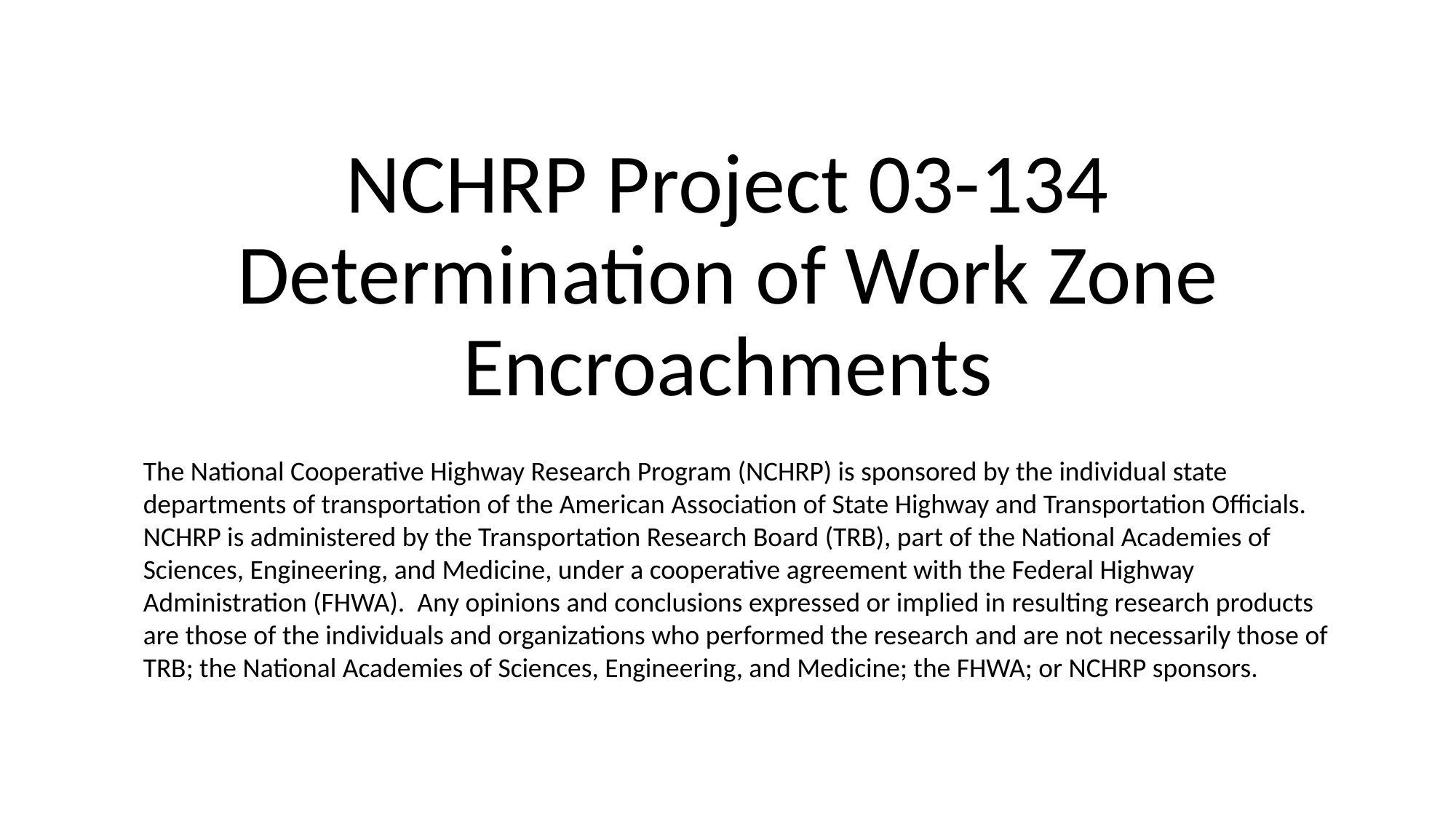

# NCHRP Project 03-134 Determination of Work Zone Encroachments
The National Cooperative Highway Research Program (NCHRP) is sponsored by the individual state departments of transportation of the American Association of State Highway and Transportation Officials. NCHRP is administered by the Transportation Research Board (TRB), part of the National Academies of Sciences, Engineering, and Medicine, under a cooperative agreement with the Federal Highway Administration (FHWA).  Any opinions and conclusions expressed or implied in resulting research products are those of the individuals and organizations who performed the research and are not necessarily those of TRB; the National Academies of Sciences, Engineering, and Medicine; the FHWA; or NCHRP sponsors.